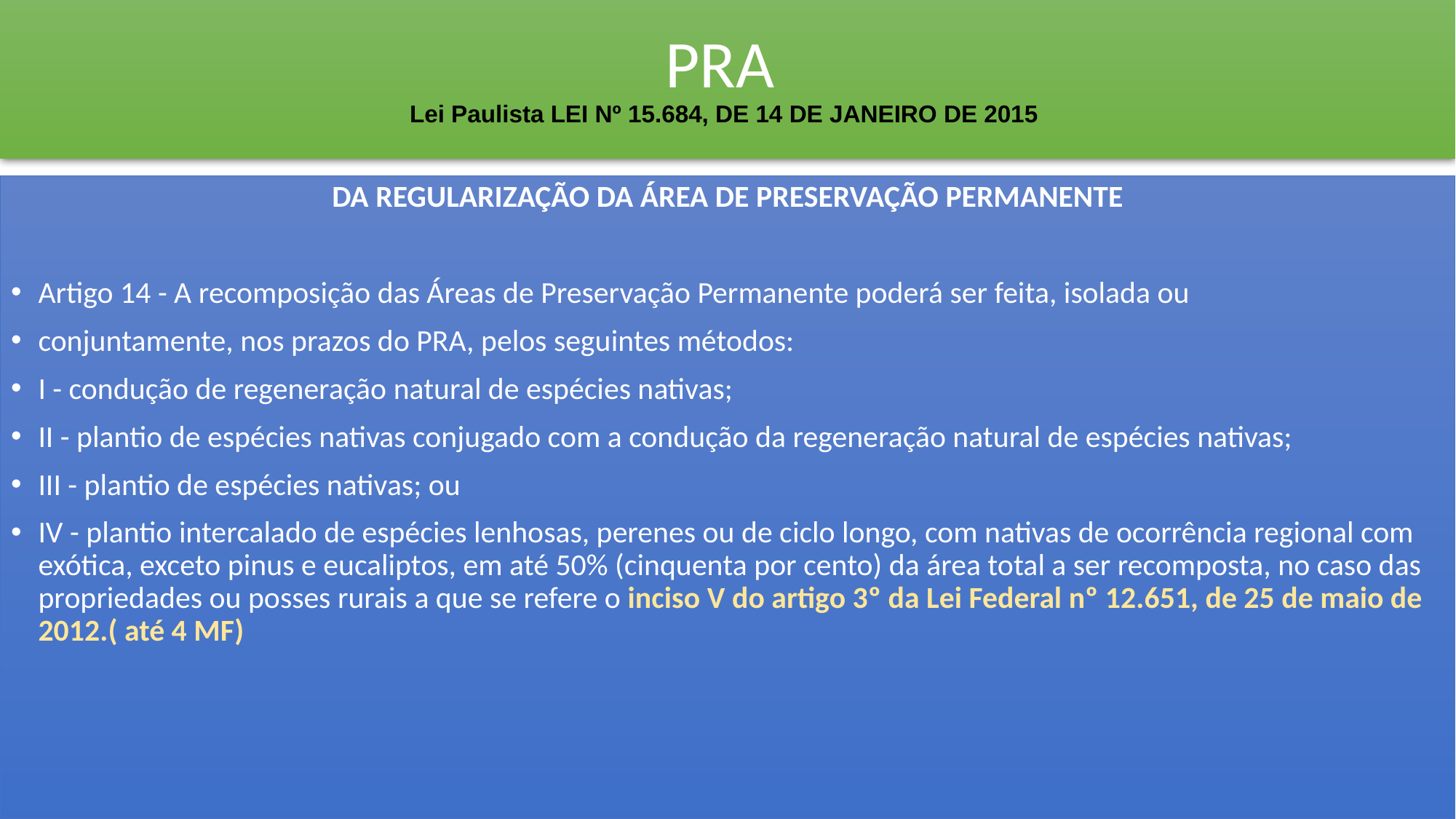

# PRA Lei Paulista LEI Nº 15.684, DE 14 DE JANEIRO DE 2015
DA REGULARIZAÇÃO DA ÁREA DE PRESERVAÇÃO PERMANENTE

Artigo 14 - A recomposição das Áreas de Preservação Permanente poderá ser feita, isolada ou
conjuntamente, nos prazos do PRA, pelos seguintes métodos:
I - condução de regeneração natural de espécies nativas;
II - plantio de espécies nativas conjugado com a condução da regeneração natural de espécies nativas;
III - plantio de espécies nativas; ou
IV - plantio intercalado de espécies lenhosas, perenes ou de ciclo longo, com nativas de ocorrência regional com exótica, exceto pinus e eucaliptos, em até 50% (cinquenta por cento) da área total a ser recomposta, no caso das propriedades ou posses rurais a que se refere o inciso V do artigo 3º da Lei Federal nº 12.651, de 25 de maio de 2012.( até 4 MF)